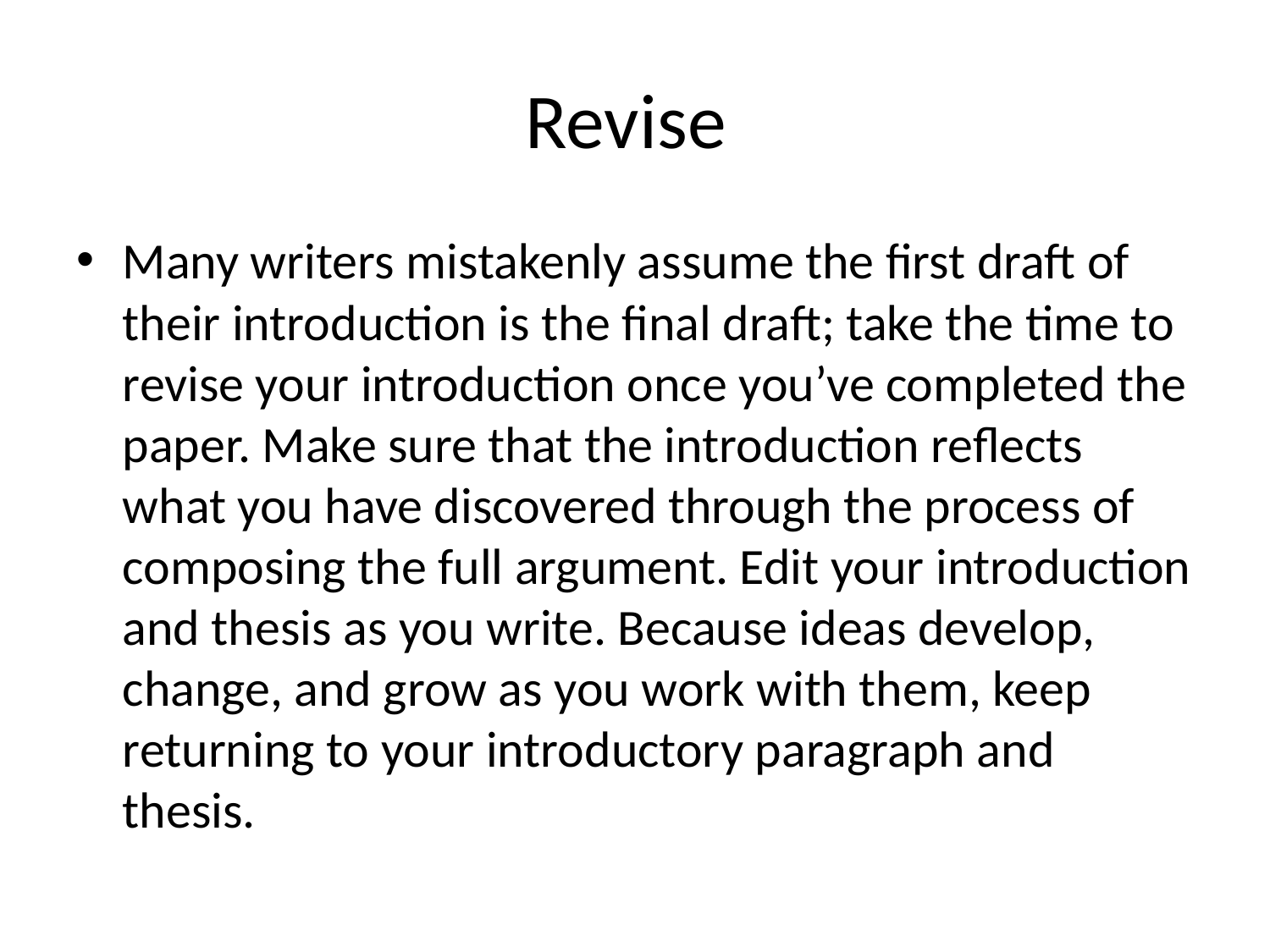

# Revise
Many writers mistakenly assume the first draft of their introduction is the final draft; take the time to revise your introduction once you’ve completed the paper. Make sure that the introduction reflects what you have discovered through the process of composing the full argument. Edit your introduction and thesis as you write. Because ideas develop, change, and grow as you work with them, keep returning to your introductory paragraph and thesis.